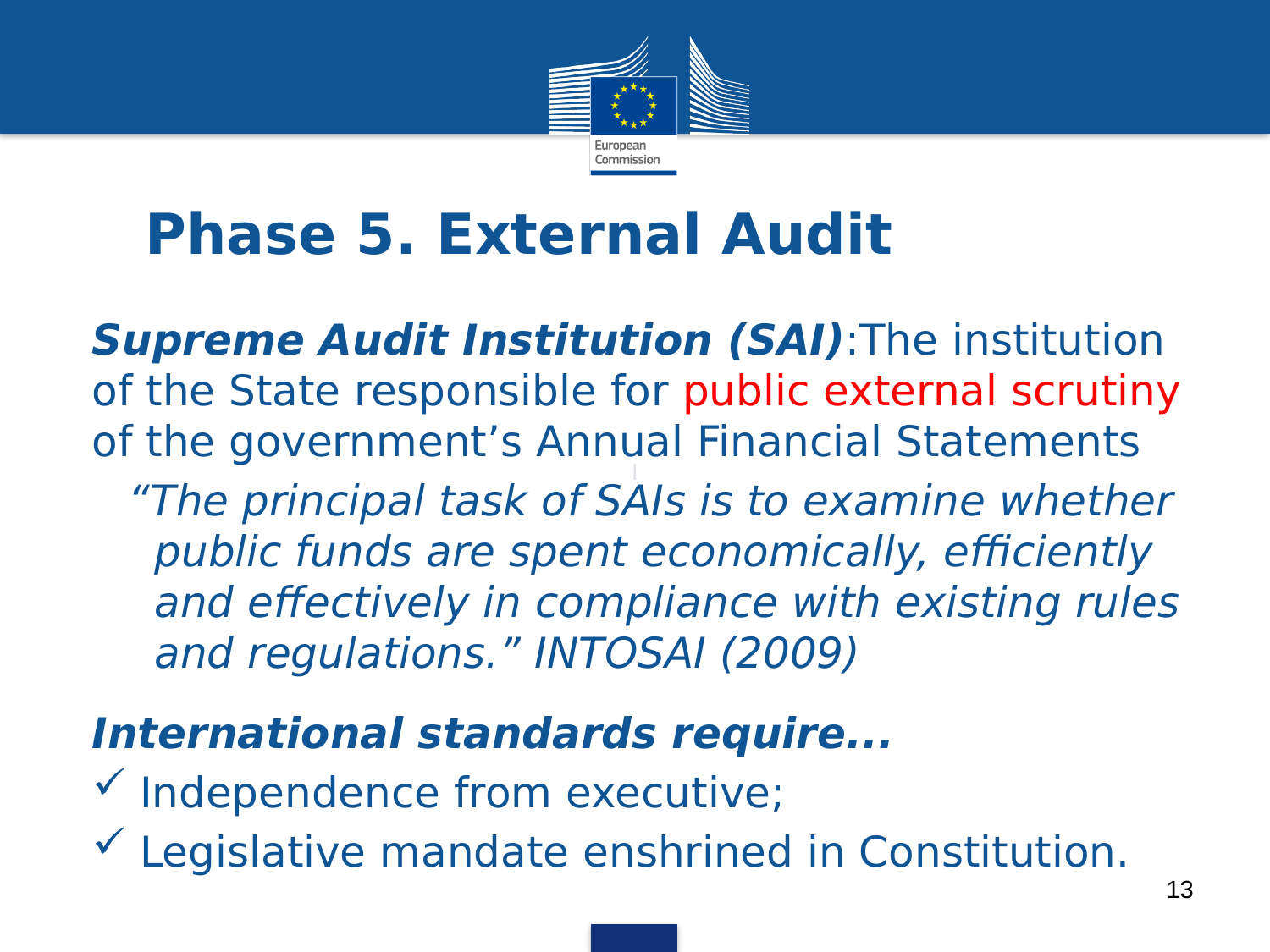

# Phase 5. External Audit
Supreme Audit Institution (SAI):The institution of the State responsible for public external scrutiny of the government’s Annual Financial Statements
“The principal task of SAIs is to examine whether public funds are spent economically, efficiently and effectively in compliance with existing rules and regulations.” INTOSAI (2009)
International standards require...
Independence from executive;
Legislative mandate enshrined in Constitution.
l
13